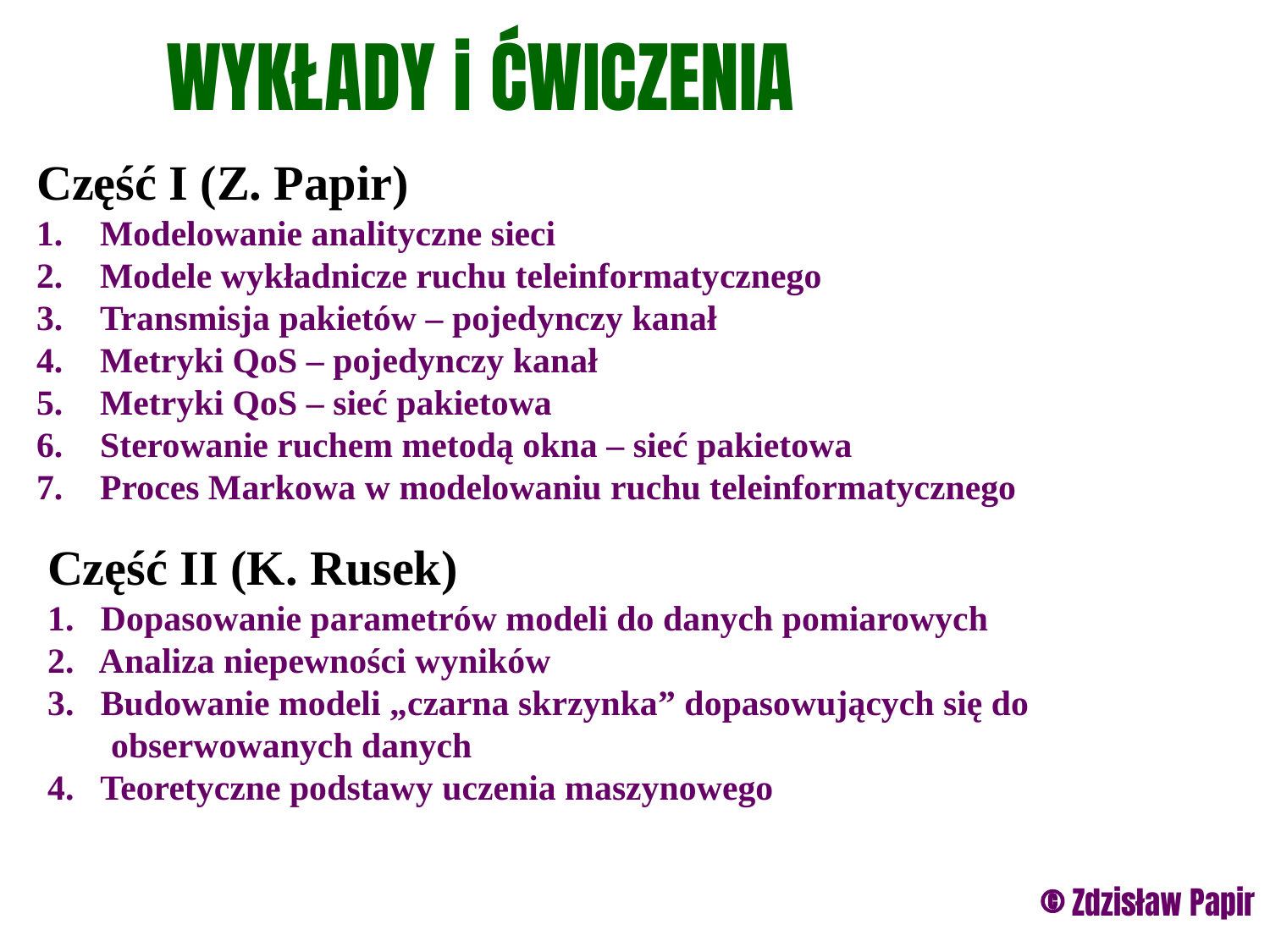

# WYKŁADY i ĆWICZENIA
Część I (Z. Papir)
Modelowanie analityczne sieci
Modele wykładnicze ruchu teleinformatycznego
Transmisja pakietów – pojedynczy kanał
Metryki QoS – pojedynczy kanał
Metryki QoS – sieć pakietowa
Sterowanie ruchem metodą okna – sieć pakietowa
Proces Markowa w modelowaniu ruchu teleinformatycznego
Część II (K. Rusek)
1.   Dopasowanie parametrów modeli do danych pomiarowych
2.   Analiza niepewności wyników
3.   Budowanie modeli „czarna skrzynka” dopasowujących się do obserwowanych danych
4.   Teoretyczne podstawy uczenia maszynowego
© Zdzisław Papir